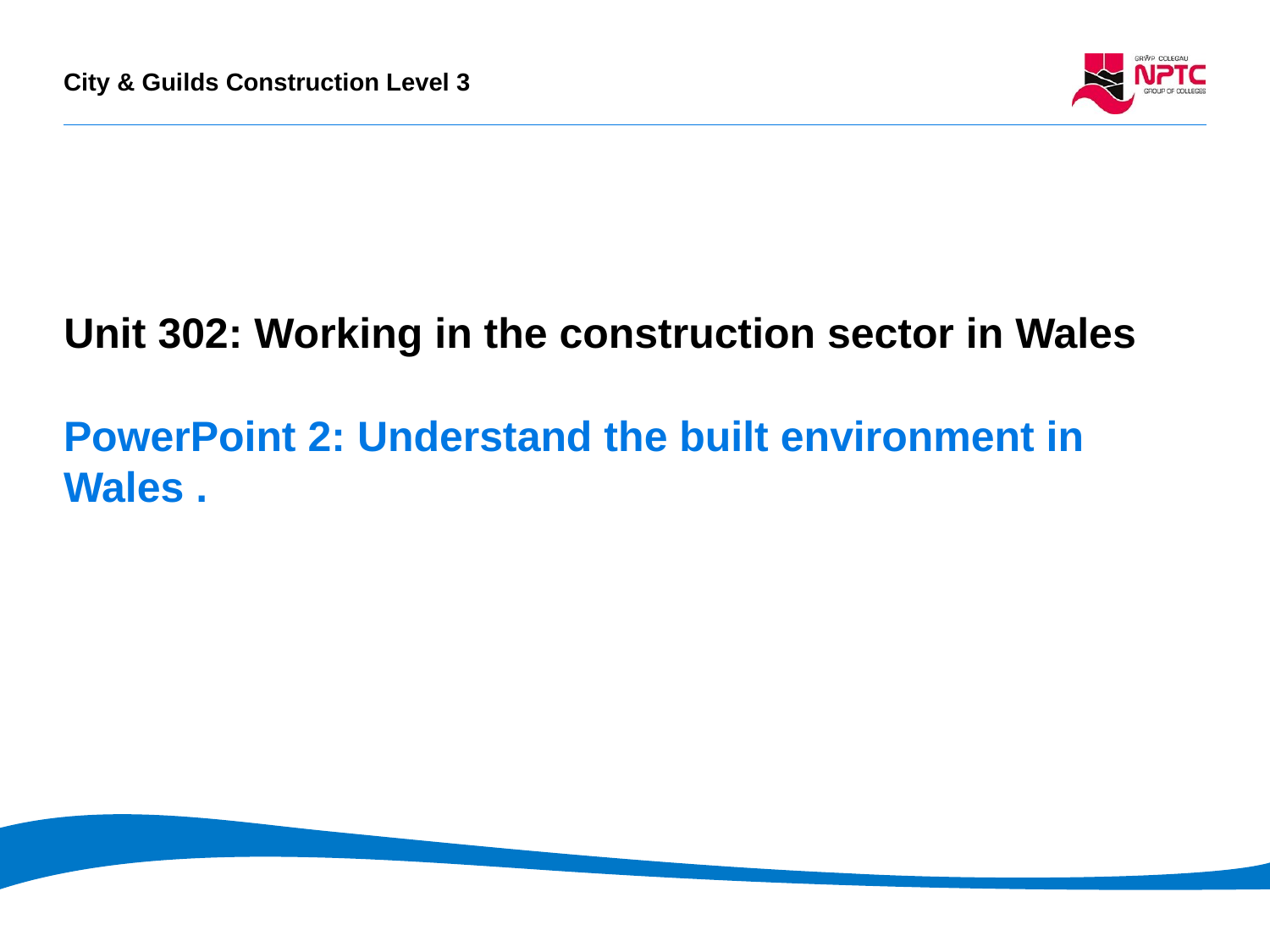

PowerPoint presentation 1.1
Unit 302: Working in the construction sector in Wales
Unit 101: Introduction to the Built Environment
# PowerPoint 2: Understand the built environment in Wales .